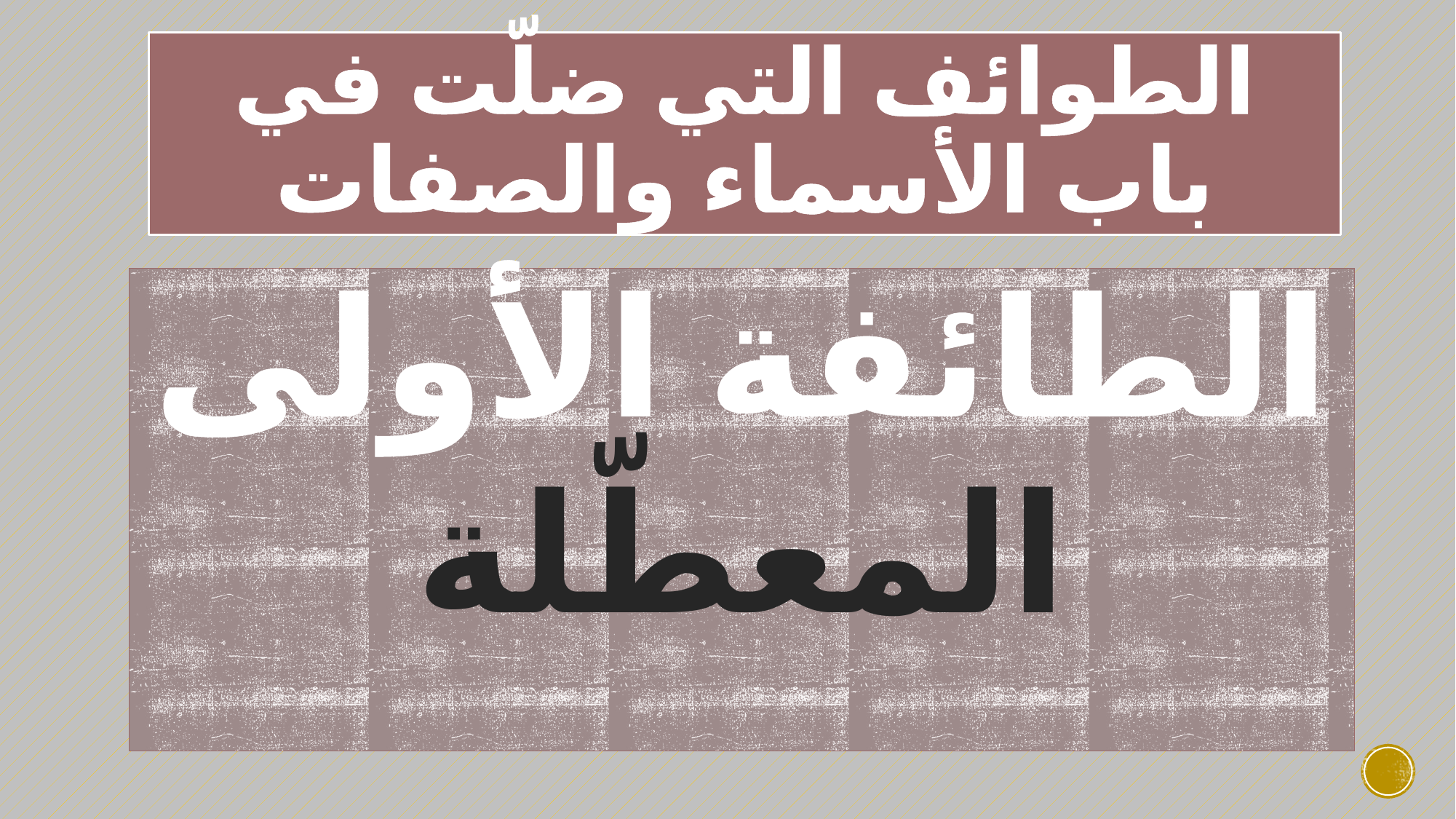

# الطوائف التي ضلّت في باب الأسماء والصفات
الطائفة الأولى
المعطّلة